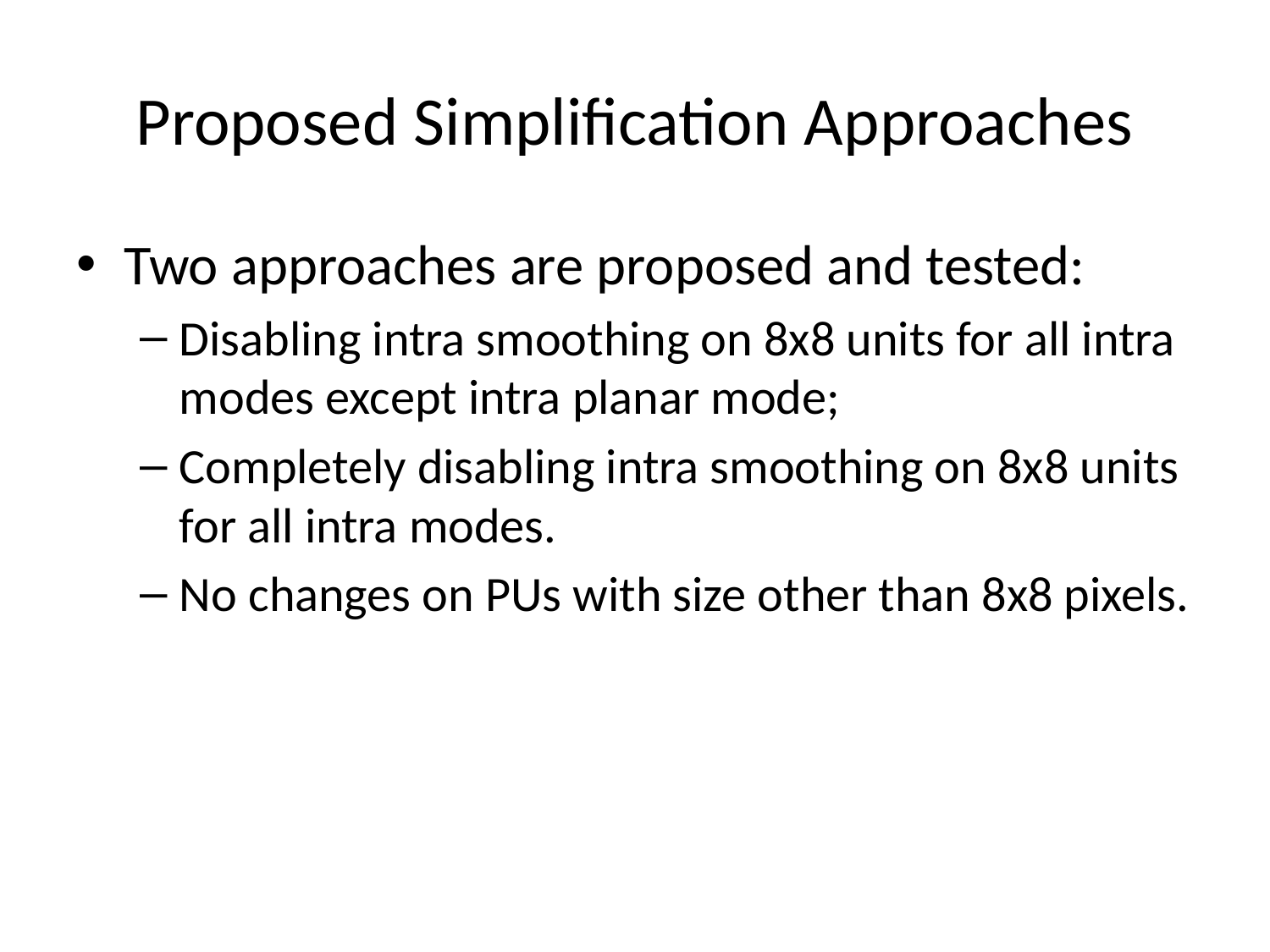

# Proposed Simplification Approaches
Two approaches are proposed and tested:
Disabling intra smoothing on 8x8 units for all intra modes except intra planar mode;
Completely disabling intra smoothing on 8x8 units for all intra modes.
No changes on PUs with size other than 8x8 pixels.